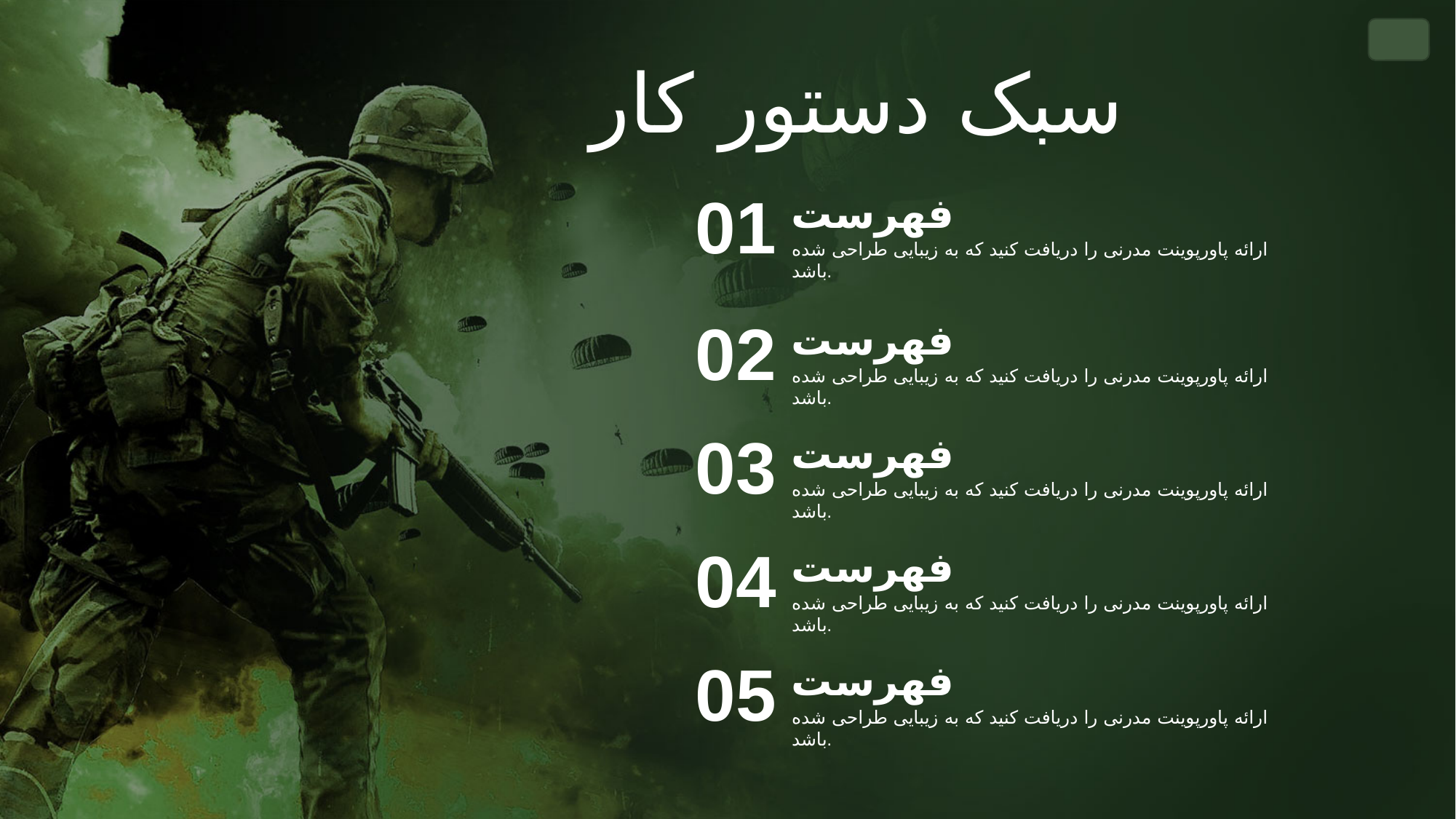

سبک دستور کار
01
فهرست
ارائه پاورپوینت مدرنی را دریافت کنید که به زیبایی طراحی شده باشد.
02
فهرست
ارائه پاورپوینت مدرنی را دریافت کنید که به زیبایی طراحی شده باشد.
03
فهرست
ارائه پاورپوینت مدرنی را دریافت کنید که به زیبایی طراحی شده باشد.
04
فهرست
ارائه پاورپوینت مدرنی را دریافت کنید که به زیبایی طراحی شده باشد.
05
فهرست
ارائه پاورپوینت مدرنی را دریافت کنید که به زیبایی طراحی شده باشد.